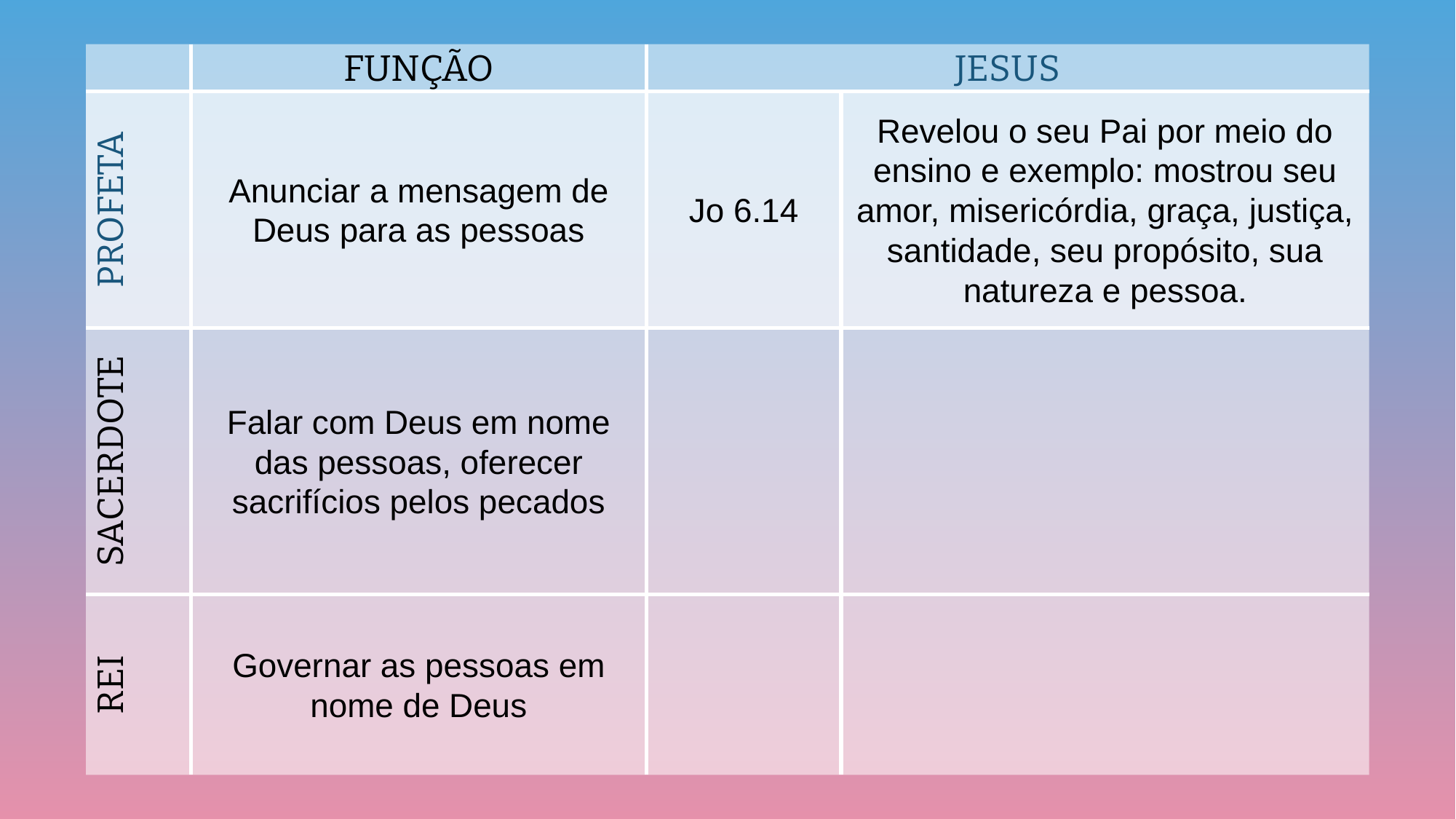

|  | FUNÇÃO | JESUS |  |
| --- | --- | --- | --- |
| PROFETA | Anunciar a mensagem de Deus para as pessoas | Jo 6.14 | Revelou o seu Pai por meio do ensino e exemplo: mostrou seu amor, misericórdia, graça, justiça, santidade, seu propósito, sua natureza e pessoa. |
| SACERDOTE | Falar com Deus em nome das pessoas, oferecer sacrifícios pelos pecados |  |  |
| REI | Governar as pessoas em nome de Deus |  |  |